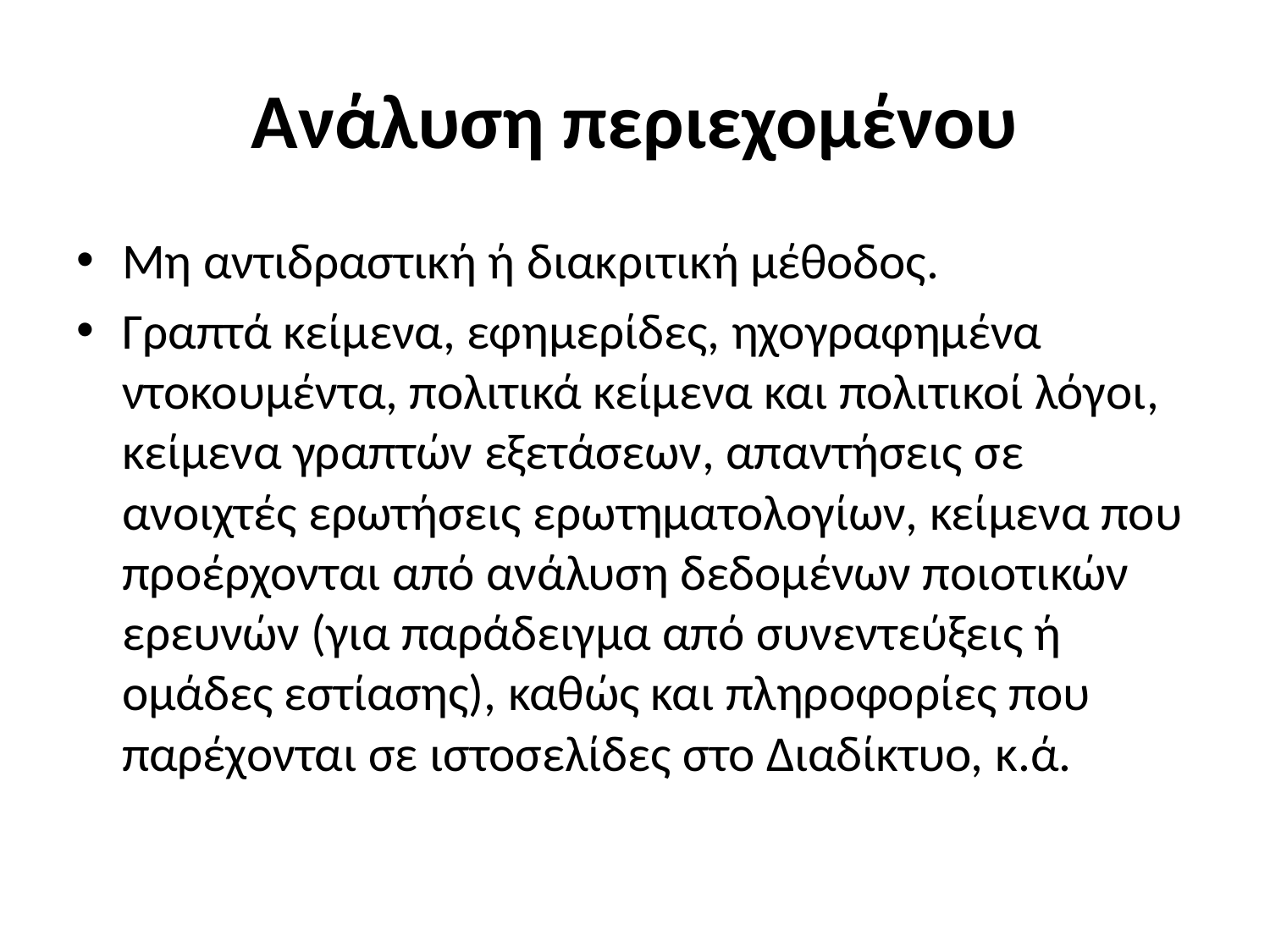

# Ανάλυση περιεχομένου
Μη αντιδραστική ή διακριτική μέθοδος.
Γραπτά κείμενα, εφημερίδες, ηχογραφημένα ντοκουμέντα, πολιτικά κείμενα και πολιτικοί λόγοι, κείμενα γραπτών εξετάσεων, απαντήσεις σε ανοιχτές ερωτήσεις ερωτηματολογίων, κείμενα που προέρχονται από ανάλυση δεδομένων ποιοτικών ερευνών (για παράδειγμα από συνεντεύξεις ή ομάδες εστίασης), καθώς και πληροφορίες που παρέχονται σε ιστοσελίδες στο Διαδίκτυο, κ.ά.